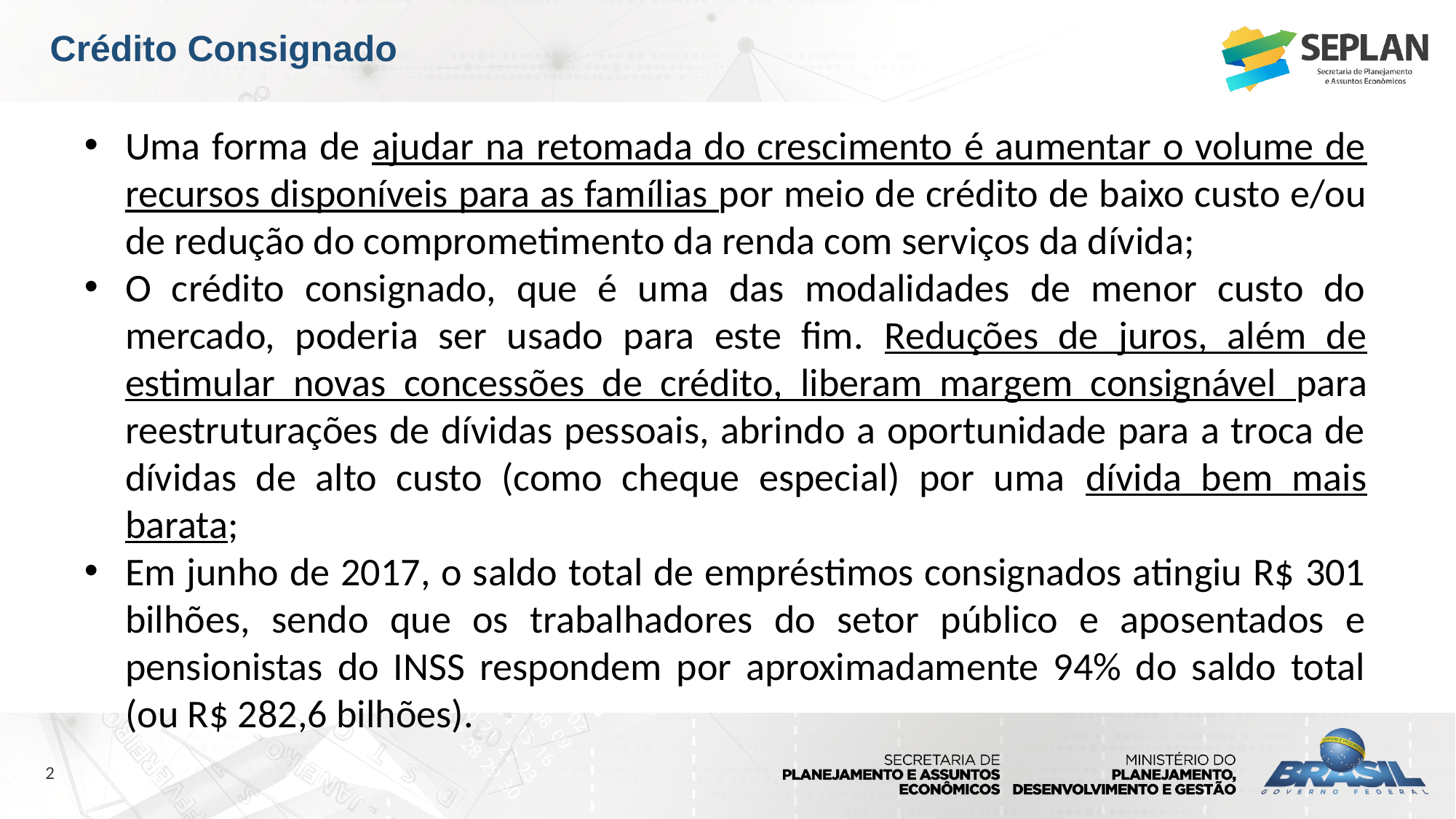

Crédito Consignado
Uma forma de ajudar na retomada do crescimento é aumentar o volume de recursos disponíveis para as famílias por meio de crédito de baixo custo e/ou de redução do comprometimento da renda com serviços da dívida;
O crédito consignado, que é uma das modalidades de menor custo do mercado, poderia ser usado para este fim. Reduções de juros, além de estimular novas concessões de crédito, liberam margem consignável para reestruturações de dívidas pessoais, abrindo a oportunidade para a troca de dívidas de alto custo (como cheque especial) por uma dívida bem mais barata;
Em junho de 2017, o saldo total de empréstimos consignados atingiu R$ 301 bilhões, sendo que os trabalhadores do setor público e aposentados e pensionistas do INSS respondem por aproximadamente 94% do saldo total (ou R$ 282,6 bilhões).
2